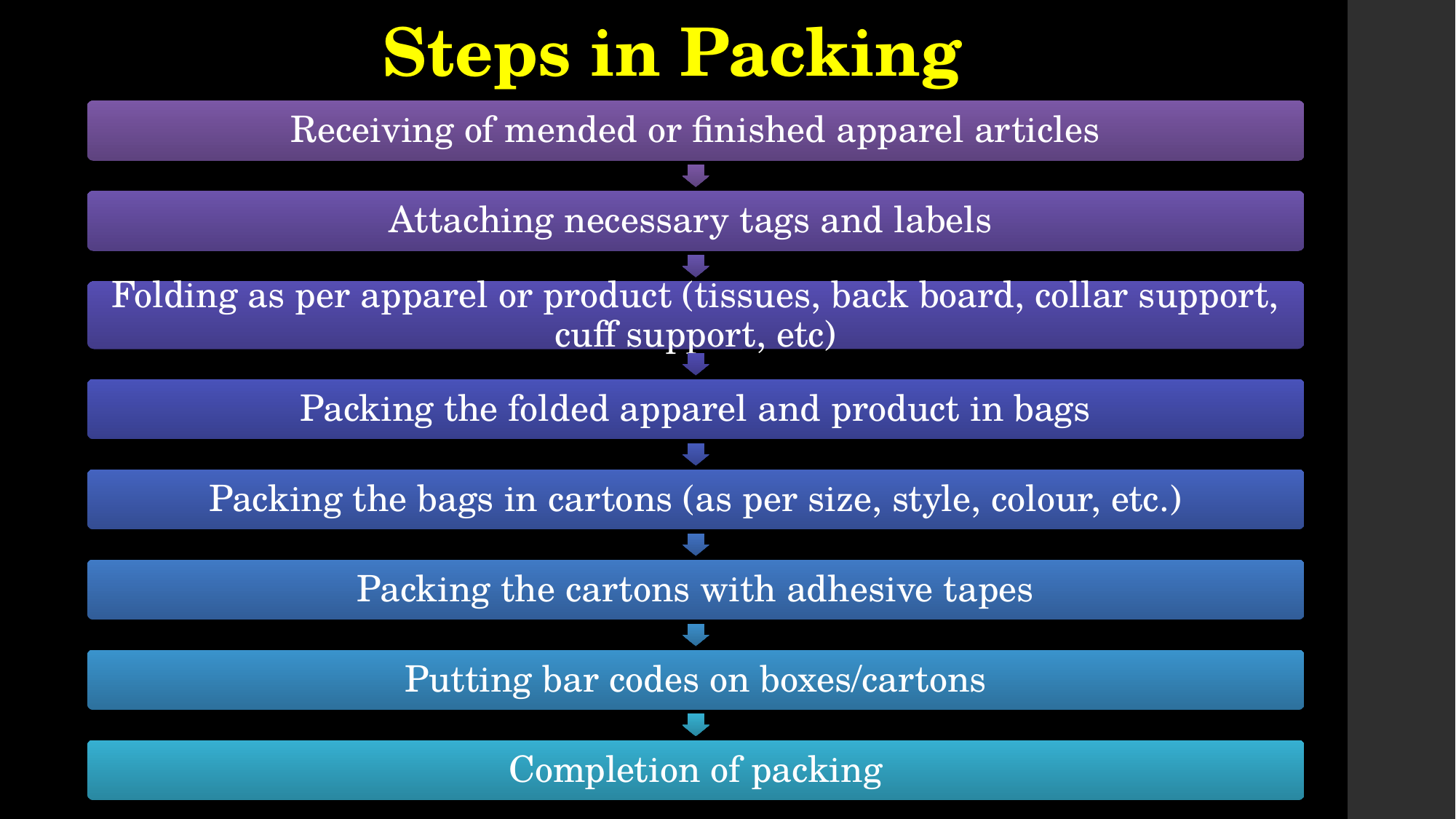

# Steps in Packing
Receiving of mended or finished apparel articles

Attaching necessary tags and labels

Folding as per apparel or product (tissues, back board, collar support, cuff support, etc)

Packing the folded apparel and product in bags

Packing the bags in cartons (as per size, style, colour, etc.)

Packing the cartons with adhesive tapes

Putting bar codes on boxes/cartons

Completion of packing